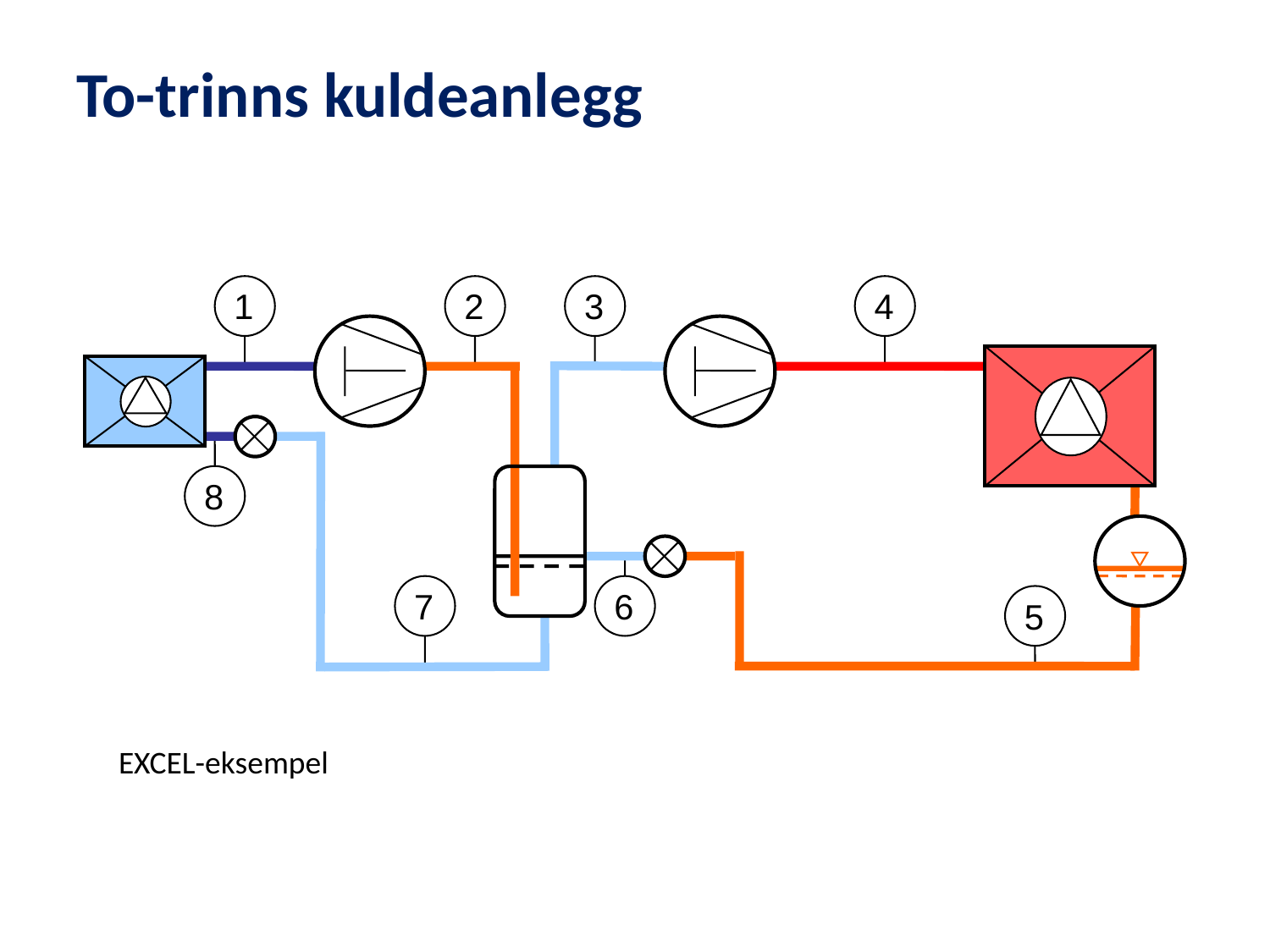

# To-trinns kuldeanlegg

1

2

3

4

8

7

6

5

EXCEL-eksempel